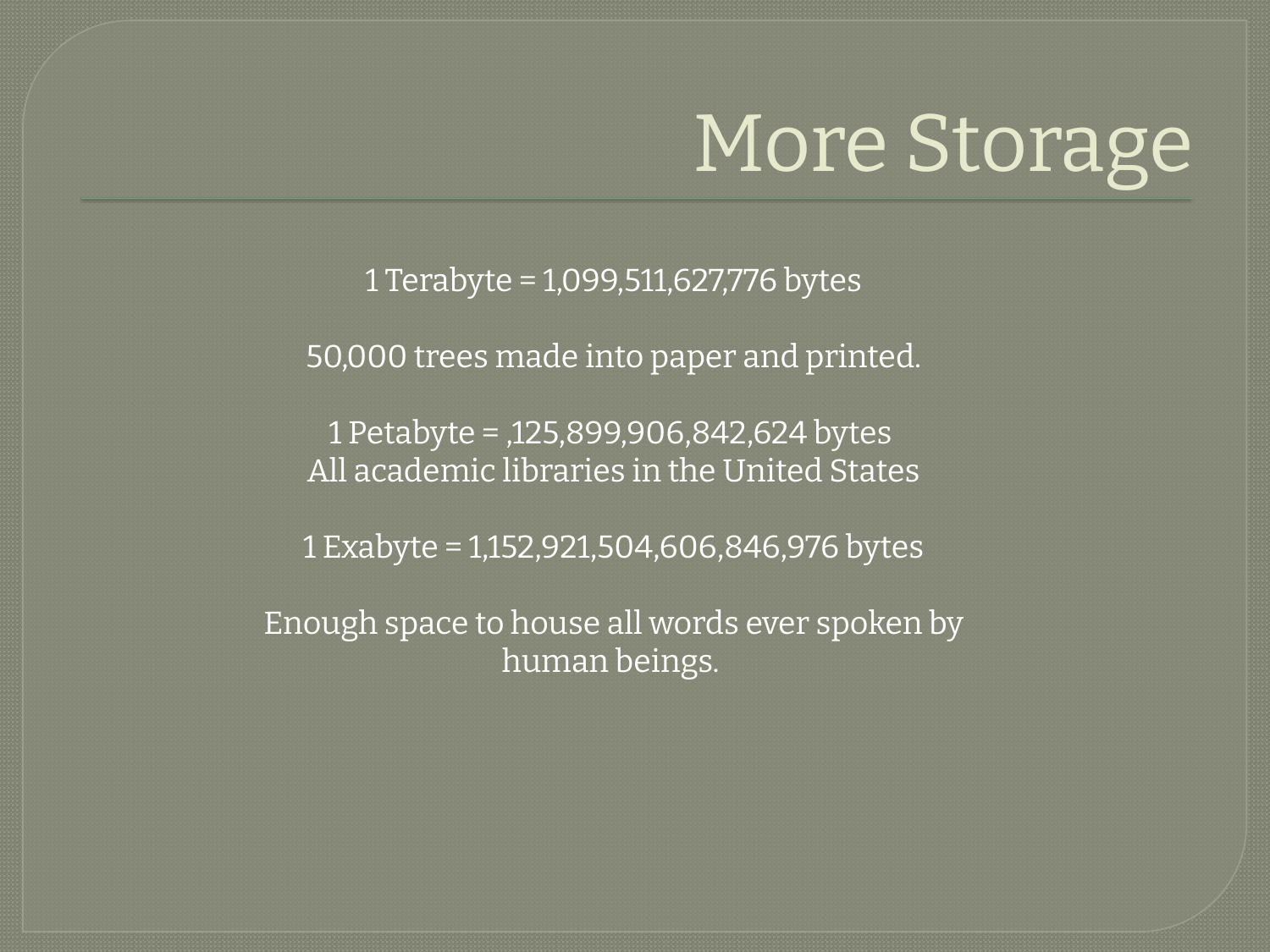

# More Storage
1 Terabyte = 1,099,511,627,776 bytes

50,000 trees made into paper and printed.

1 Petabyte = ,125,899,906,842,624 bytes
All academic libraries in the United States

1 Exabyte = 1,152,921,504,606,846,976 bytes

Enough space to house all words ever spoken by human beings.